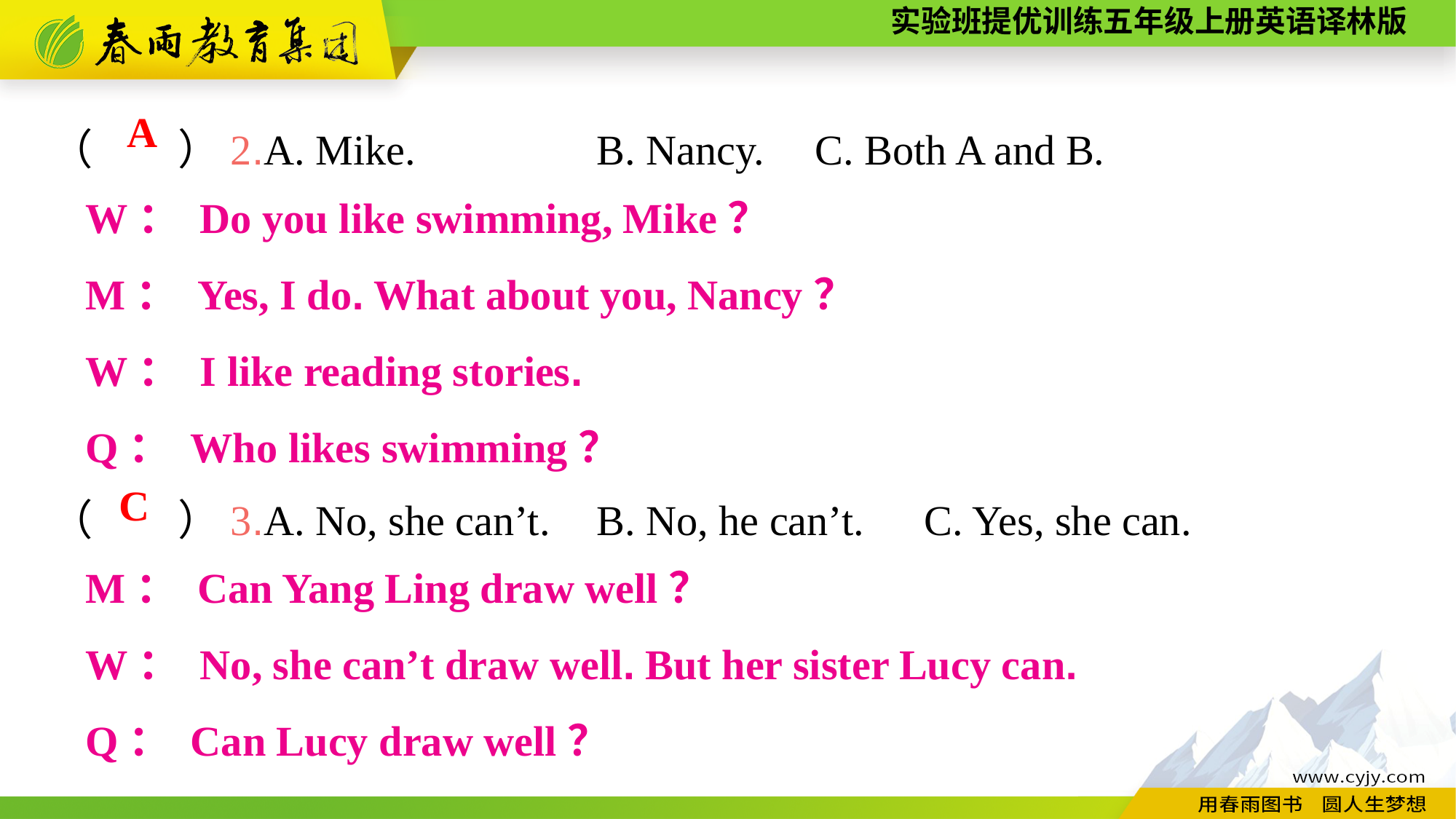

（　　）2.A. Mike.		B. Nancy.	C. Both A and B.

（　　）3.A. No, she can’t.	B. No, he can’t.	C. Yes, she can.
A
W： Do you like swimming, Mike？
M： Yes, I do. What about you, Nancy？
W： I like reading stories.
Q： Who likes swimming？
C
M： Can Yang Ling draw well？
W： No, she can’t draw well. But her sister Lucy can.
Q： Can Lucy draw well？